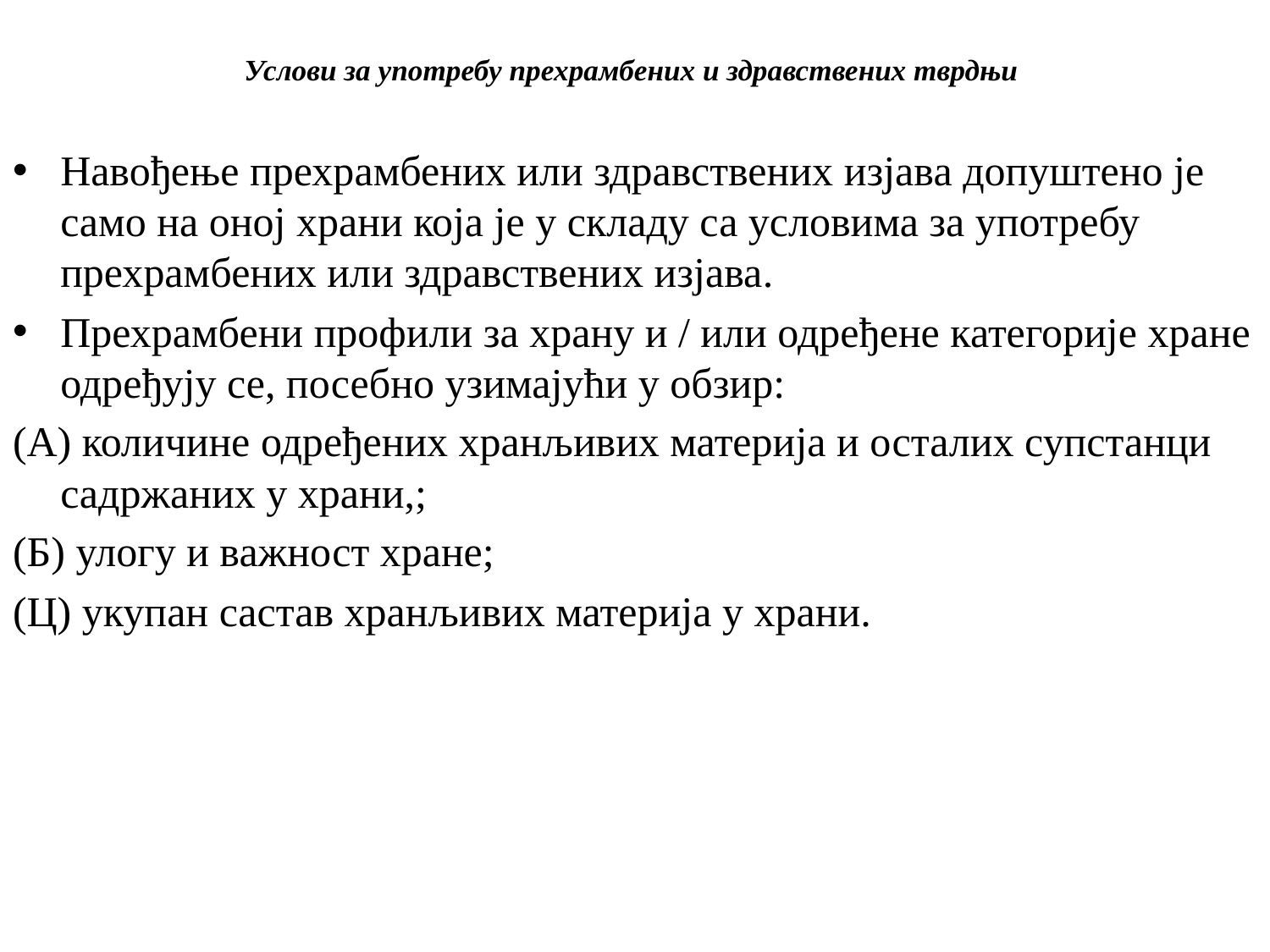

# Услови за употребу прехрамбених и здравствених тврдњи
Навођење прехрамбених или здравствених изјава допуштено је само на оној храни која је у складу са условима за употребу прехрамбених или здравствених изјава.
Прехрамбени профили за храну и / или одређене категорије хране одређују се, посебно узимајући у обзир:
(А) количине одређених хранљивих материја и осталих супстанци садржаних у храни,;
(Б) улогу и важност хране;
(Ц) укупан састав хранљивих материја у храни.